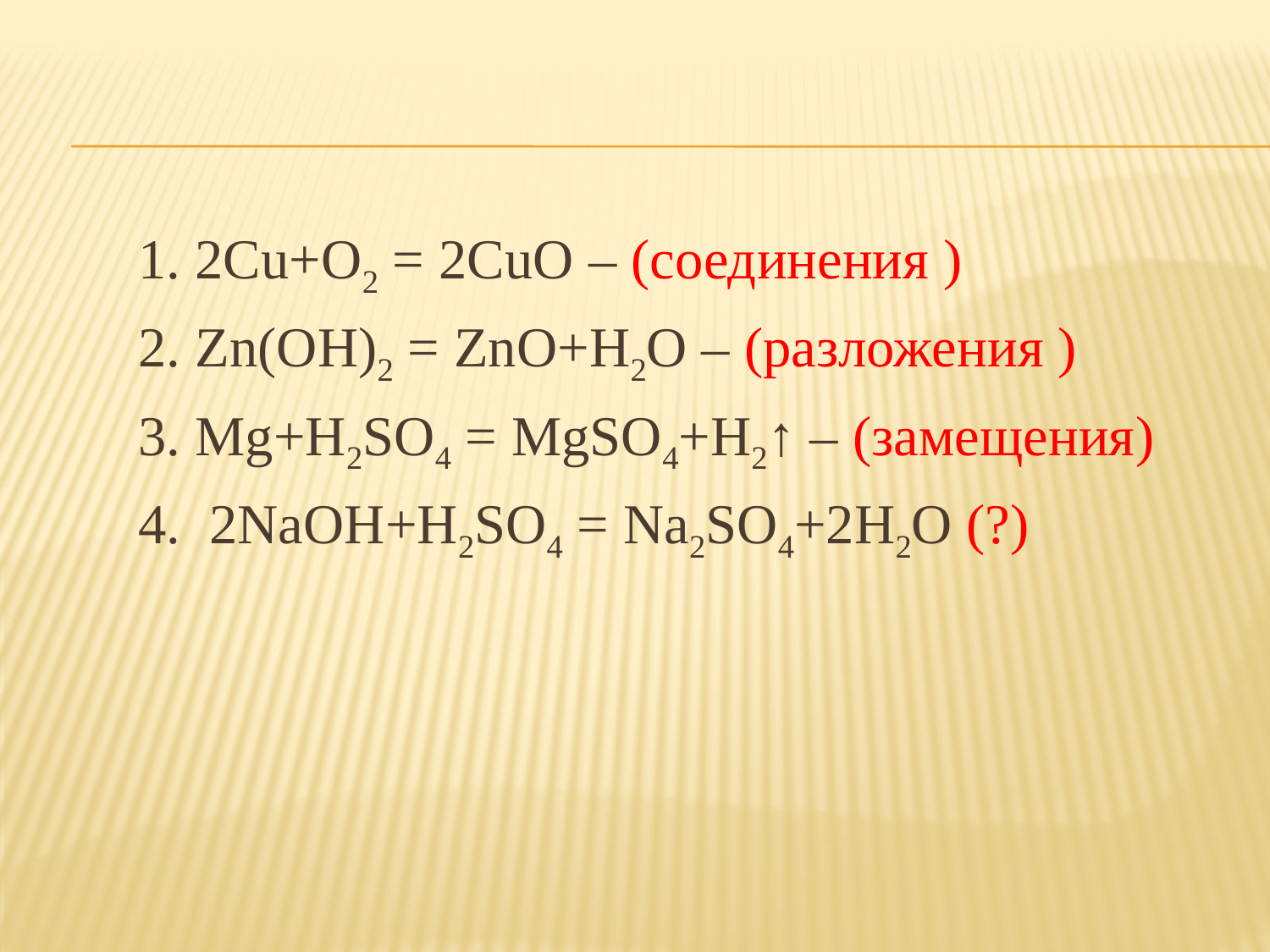

1. 2Cu+O2 = 2CuO – (соединения )
     2. Zn(OH)2 = ZnO+H2O – (разложения )
     3. Mg+H2SO4 = MgSO4+H2↑ – (замещения)
     4.  2NaOH+H2SO4 = Na2SO4+2H2O (?)